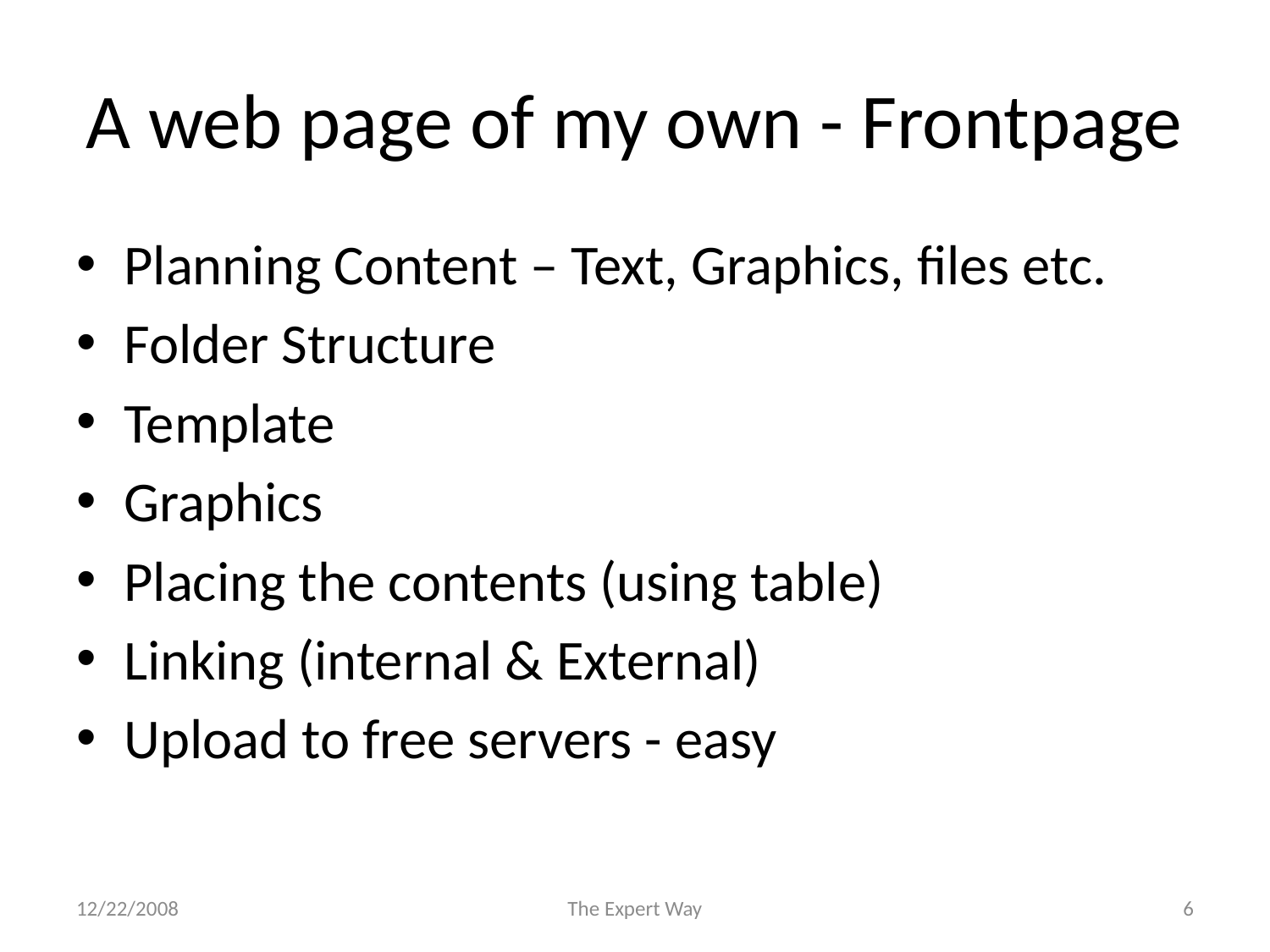

# A web page of my own - Frontpage
Planning Content – Text, Graphics, files etc.
Folder Structure
Template
Graphics
Placing the contents (using table)
Linking (internal & External)
Upload to free servers - easy

12/22/2008
The Expert Way
6